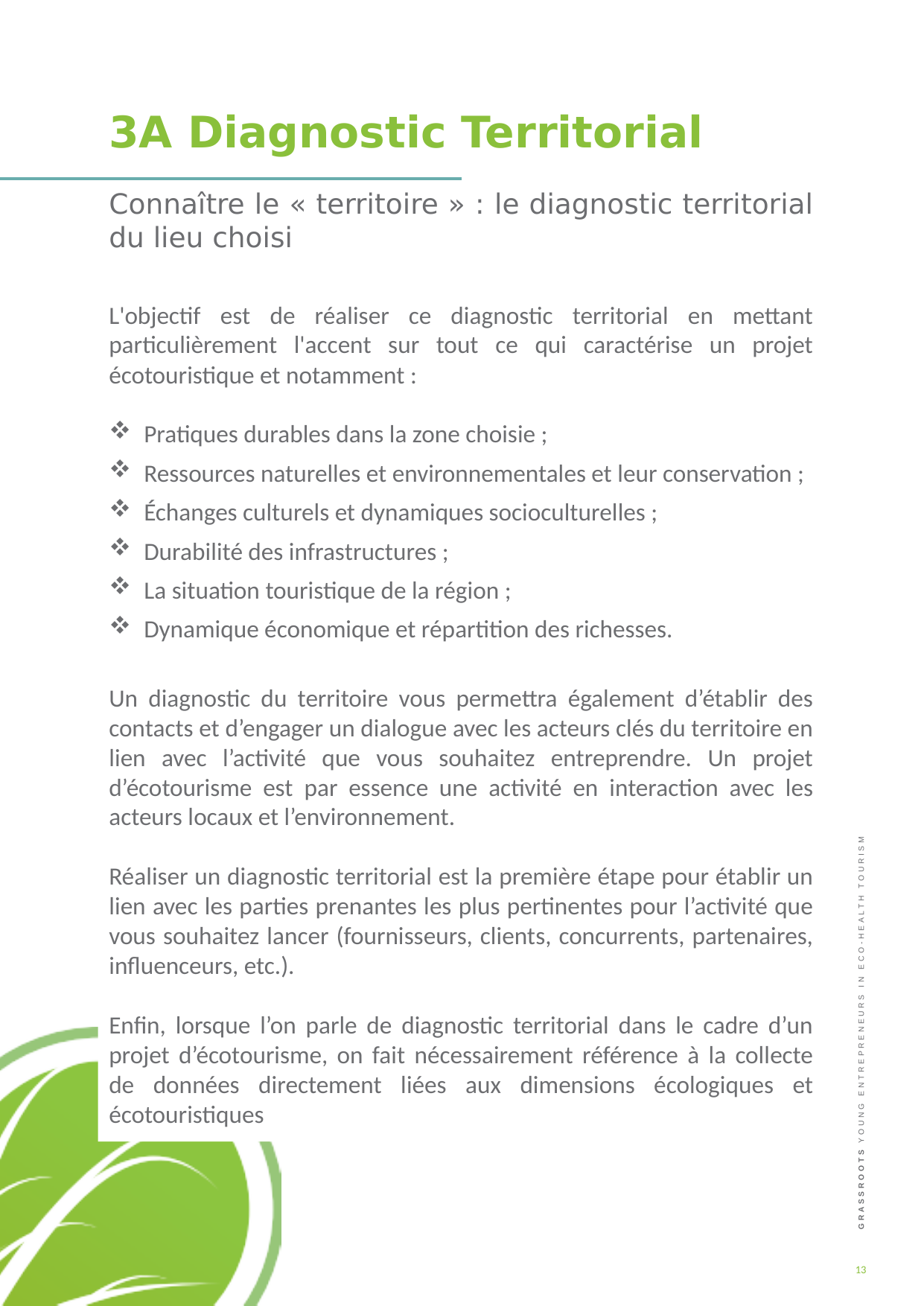

3A Diagnostic Territorial
Connaître le « territoire » : le diagnostic territorial du lieu choisi
L'objectif est de réaliser ce diagnostic territorial en mettant particulièrement l'accent sur tout ce qui caractérise un projet écotouristique et notamment :

Pratiques durables dans la zone choisie ;
Ressources naturelles et environnementales et leur conservation ;
Échanges culturels et dynamiques socioculturelles ;
Durabilité des infrastructures ;
La situation touristique de la région ;
Dynamique économique et répartition des richesses.

Un diagnostic du territoire vous permettra également d’établir des contacts et d’engager un dialogue avec les acteurs clés du territoire en lien avec l’activité que vous souhaitez entreprendre. Un projet d’écotourisme est par essence une activité en interaction avec les acteurs locaux et l’environnement.

Réaliser un diagnostic territorial est la première étape pour établir un lien avec les parties prenantes les plus pertinentes pour l’activité que vous souhaitez lancer (fournisseurs, clients, concurrents, partenaires, influenceurs, etc.).

Enfin, lorsque l’on parle de diagnostic territorial dans le cadre d’un projet d’écotourisme, on fait nécessairement référence à la collecte de données directement liées aux dimensions écologiques et écotouristiques

13